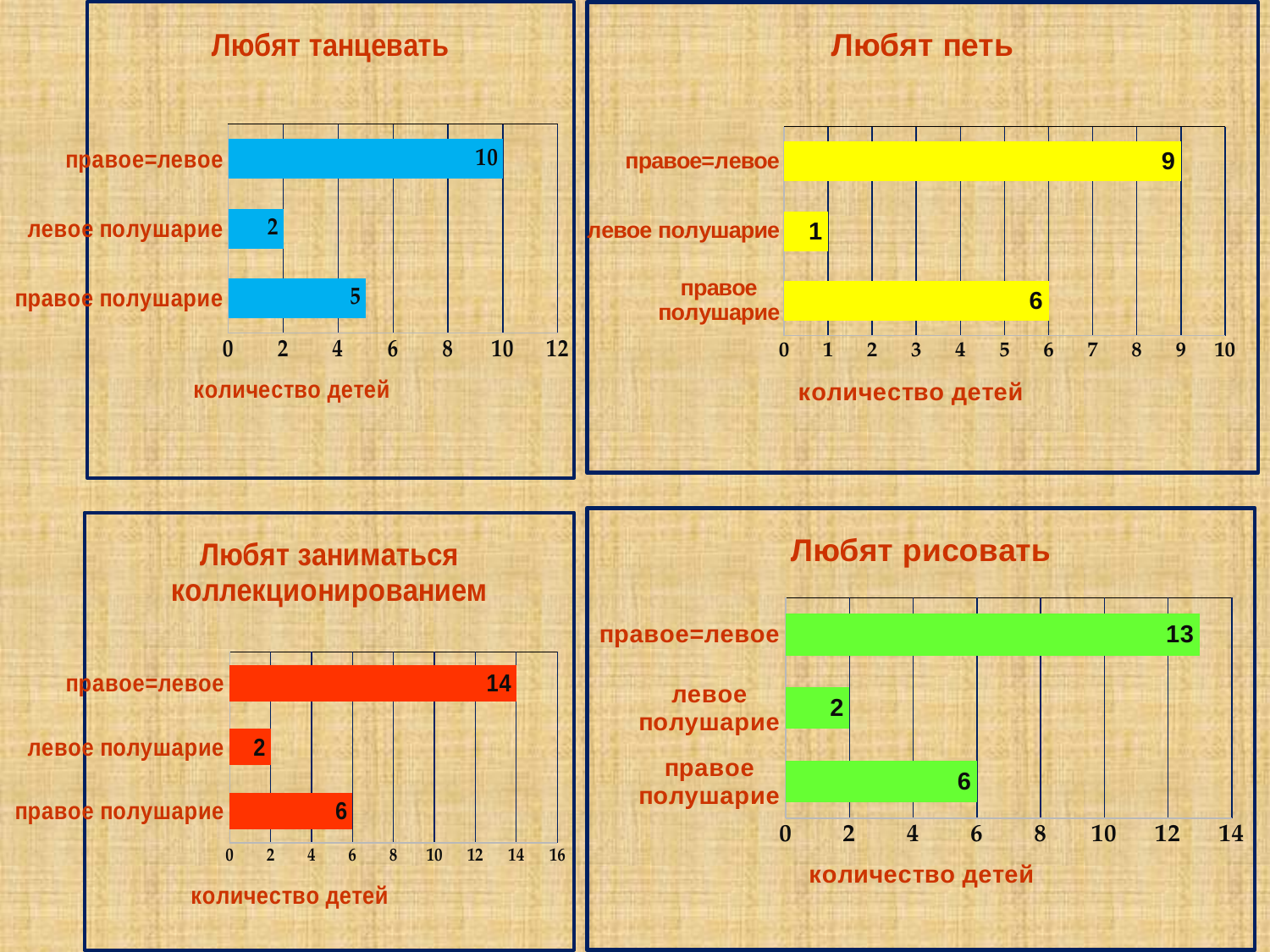

### Chart: Любят танцевать

| Category | музыкальная школа |
|---|---|
| правое полушарие | 5.0 |
| левое полушарие | 2.0 |
| правое=левое | 10.0 |

### Chart: Любят петь

| Category | музыкальная школа |
|---|---|
| правое полушарие | 6.0 |
| левое полушарие | 1.0 |
| правое=левое | 9.0 |

### Chart: Любят рисовать

| Category | музыкальная школа |
|---|---|
| правое полушарие | 6.0 |
| левое полушарие | 2.0 |
| правое=левое | 13.0 |

### Chart: Любят заниматься коллекционированием

| Category | музыкальная школа |
|---|---|
| правое полушарие | 6.0 |
| левое полушарие | 2.0 |
| правое=левое | 14.0 |